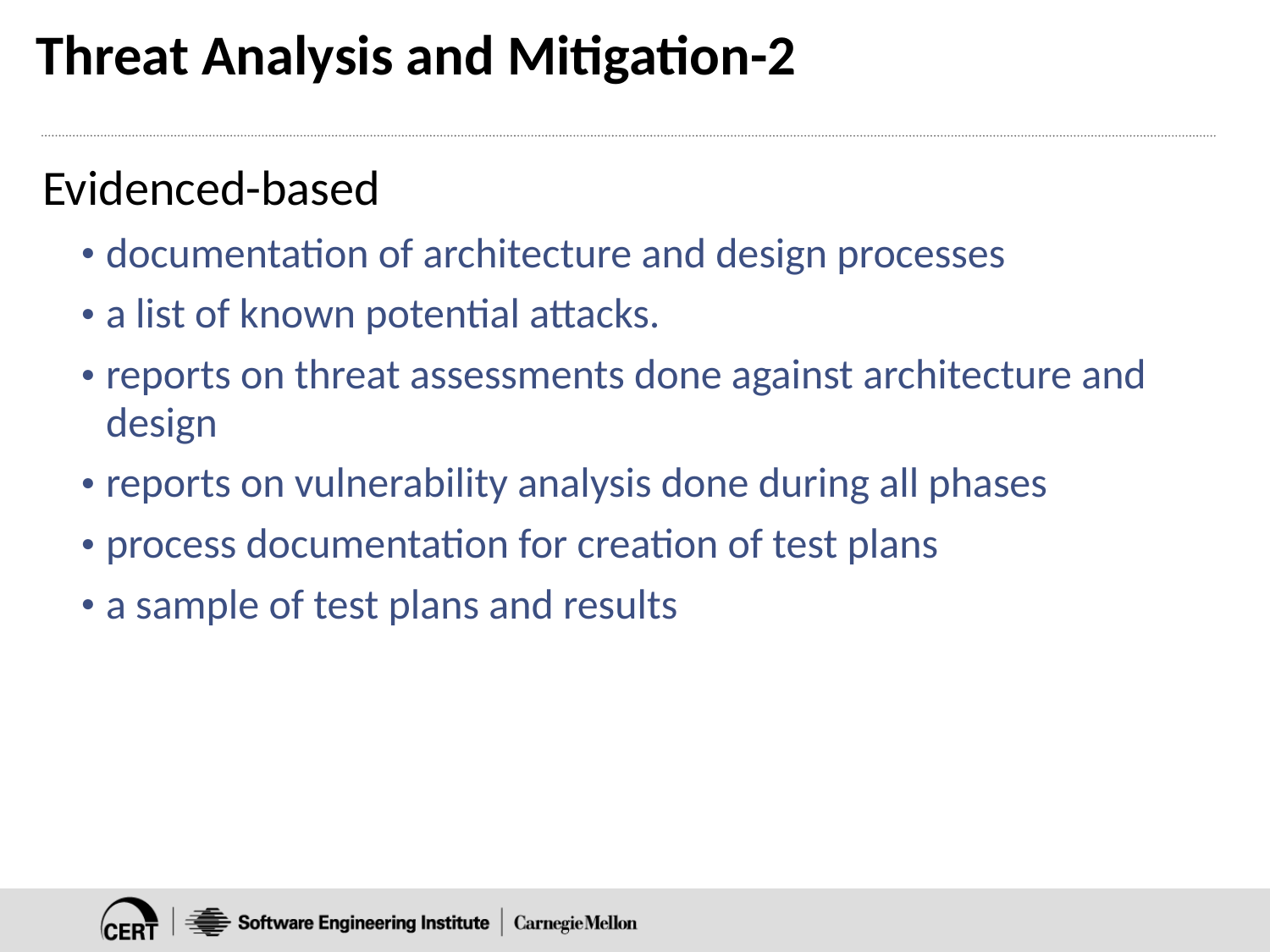

# Threat Analysis and Mitigation-2
Evidenced-based
documentation of architecture and design processes
a list of known potential attacks.
reports on threat assessments done against architecture and design
reports on vulnerability analysis done during all phases
process documentation for creation of test plans
a sample of test plans and results